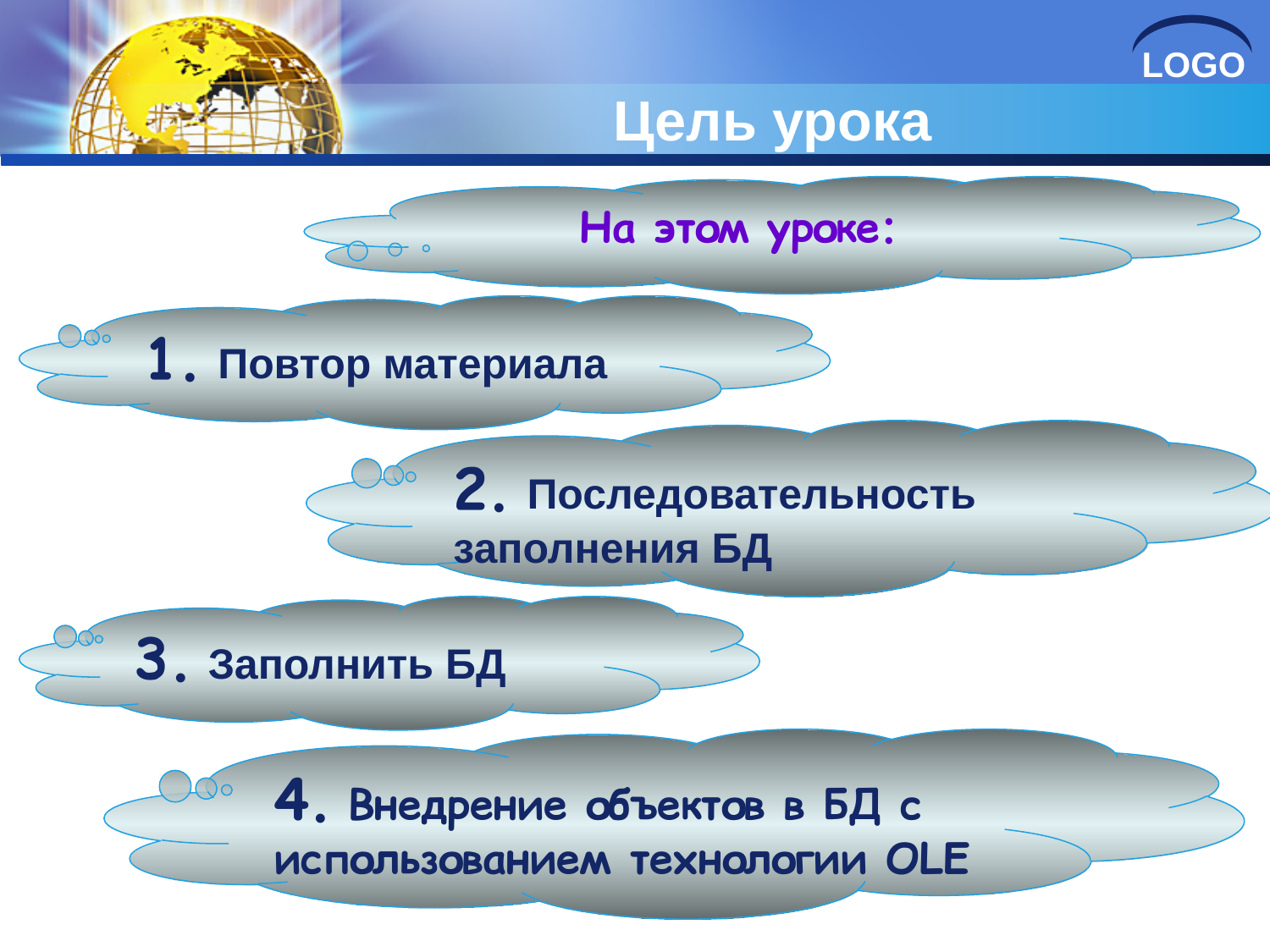

# Цель урока
На этом уроке:
1. Повтор материала
2. Последовательность заполнения БД
3. Заполнить БД
4. Внедрение объектов в БД с использованием технологии OLE